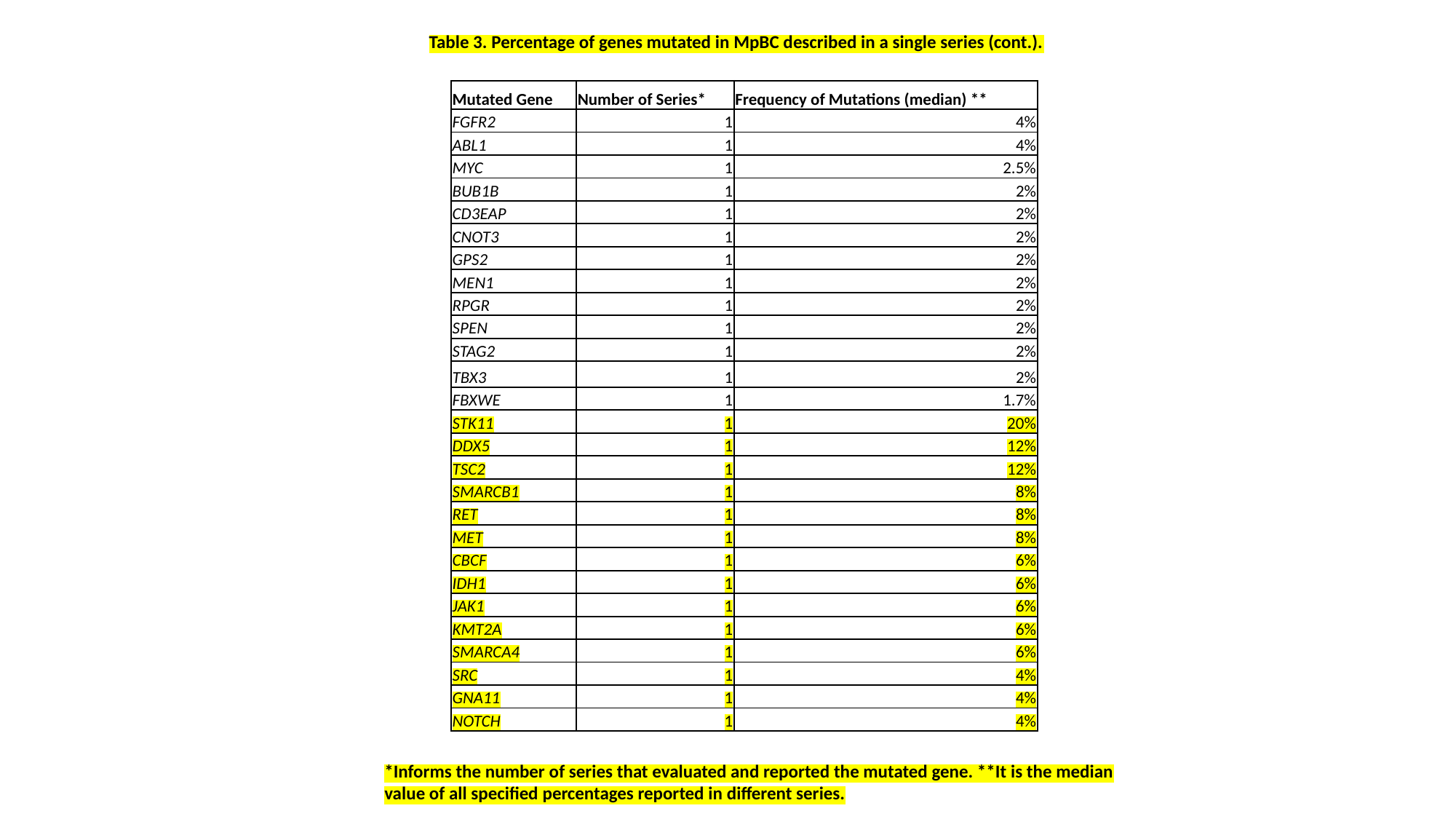

Table 3. Percentage of genes mutated in MpBC described in a single series (cont.).
| Mutated Gene | Number of Series\* | Frequency of Mutations (median) \*\* |
| --- | --- | --- |
| FGFR2 | 1 | 4% |
| ABL1 | 1 | 4% |
| MYC | 1 | 2.5% |
| BUB1B | 1 | 2% |
| CD3EAP | 1 | 2% |
| CNOT3 | 1 | 2% |
| GPS2 | 1 | 2% |
| MEN1 | 1 | 2% |
| RPGR | 1 | 2% |
| SPEN | 1 | 2% |
| STAG2 | 1 | 2% |
| TBX3 | 1 | 2% |
| FBXWE | 1 | 1.7% |
| STK11 | 1 | 20% |
| DDX5 | 1 | 12% |
| TSC2 | 1 | 12% |
| SMARCB1 | 1 | 8% |
| RET | 1 | 8% |
| MET | 1 | 8% |
| CBCF | 1 | 6% |
| IDH1 | 1 | 6% |
| JAK1 | 1 | 6% |
| KMT2A | 1 | 6% |
| SMARCA4 | 1 | 6% |
| SRC | 1 | 4% |
| GNA11 | 1 | 4% |
| NOTCH | 1 | 4% |
*Informs the number of series that evaluated and reported the mutated gene. **It is the median value of all specified percentages reported in different series.